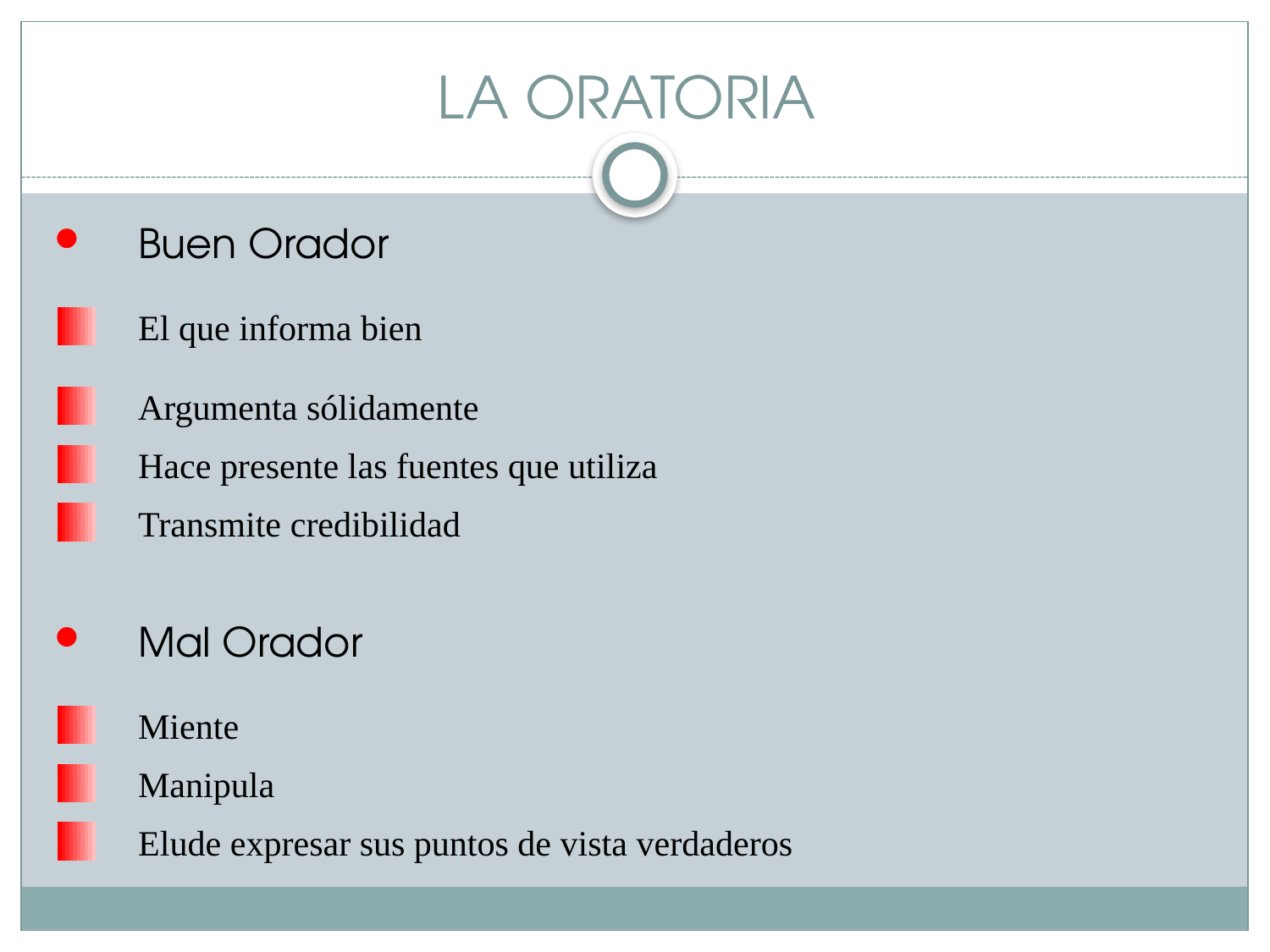

# LA ORATORIA
Buen Orador

El que informa bien
Argumenta sólidamente
Hace presente las fuentes que utiliza
Transmite credibilidad

Mal Orador

Miente
Manipula
Elude expresar sus puntos de vista verdaderos